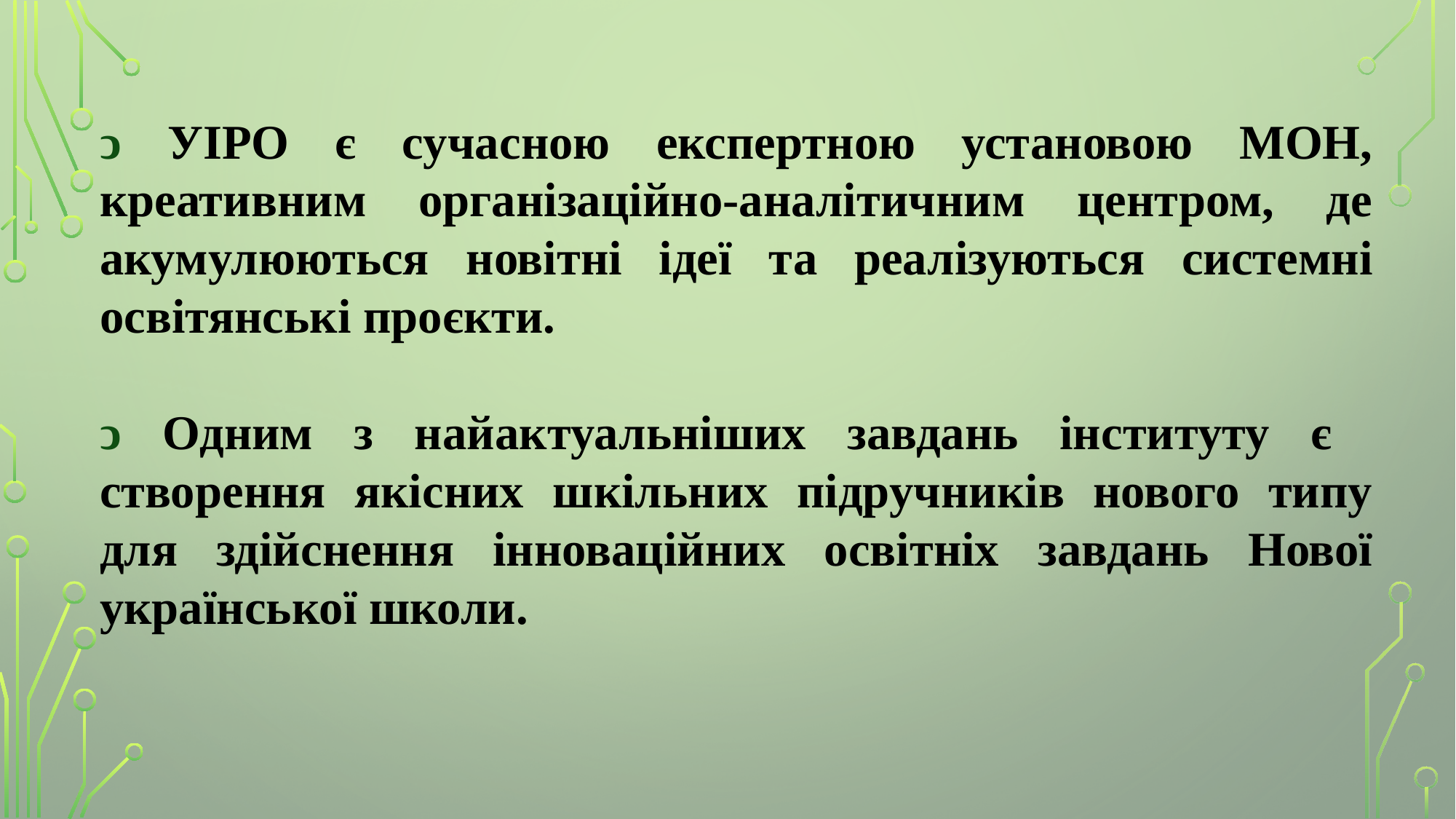

ͻ УІРО є сучасною експертною установою МОН, креативним організаційно-аналітичним центром, де акумулюються новітні ідеї та реалізуються системні освітянські проєкти.

ͻ Одним з найактуальніших завдань інституту є  створення якісних шкільних підручників нового типу для здійснення інноваційних освітніх завдань Нової української школи.